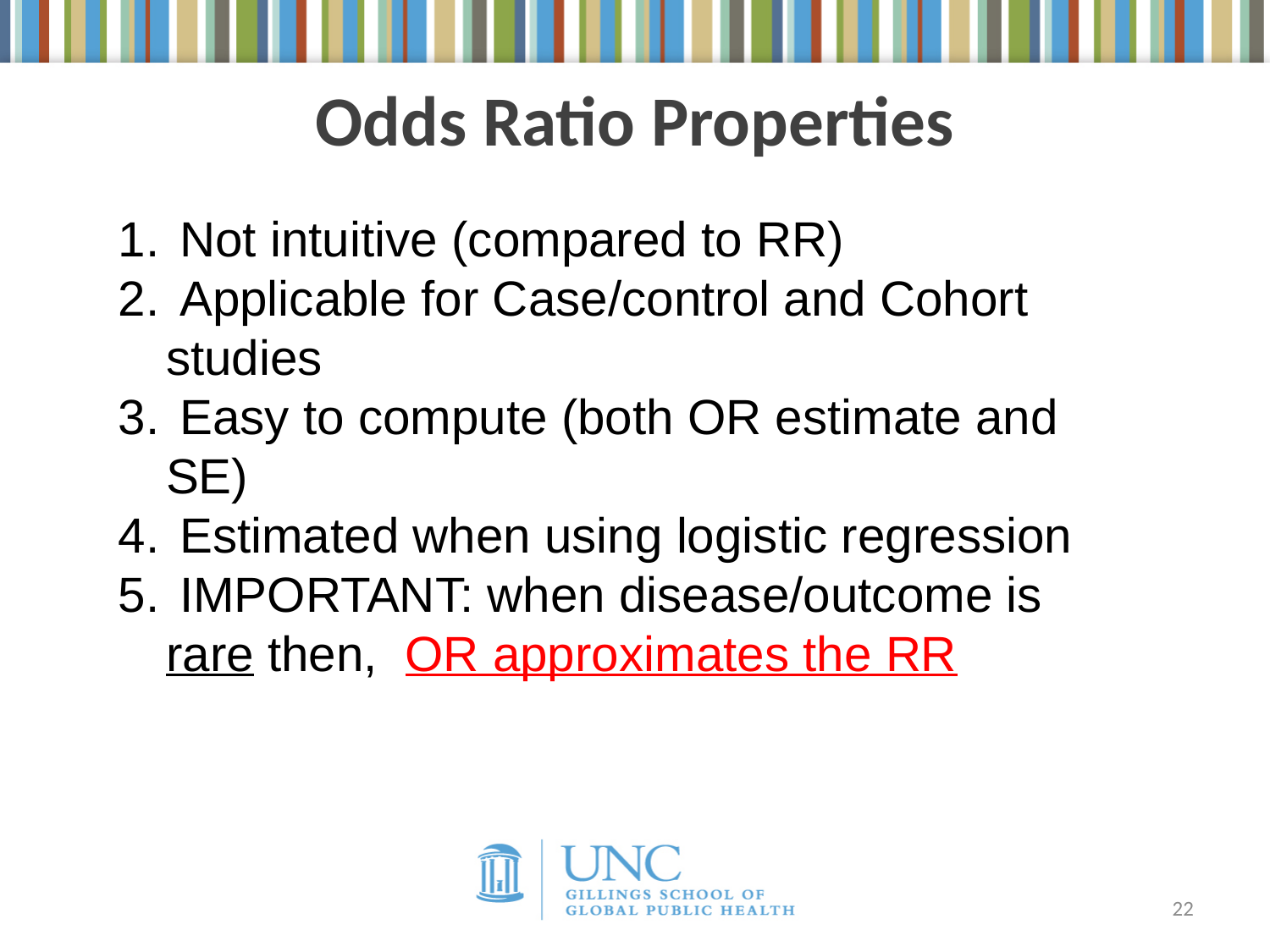

Odds Ratio Properties
 Not intuitive (compared to RR)
 Applicable for Case/control and Cohort studies
 Easy to compute (both OR estimate and SE)
 Estimated when using logistic regression
 IMPORTANT: when disease/outcome is rare then,  OR approximates the RR
22